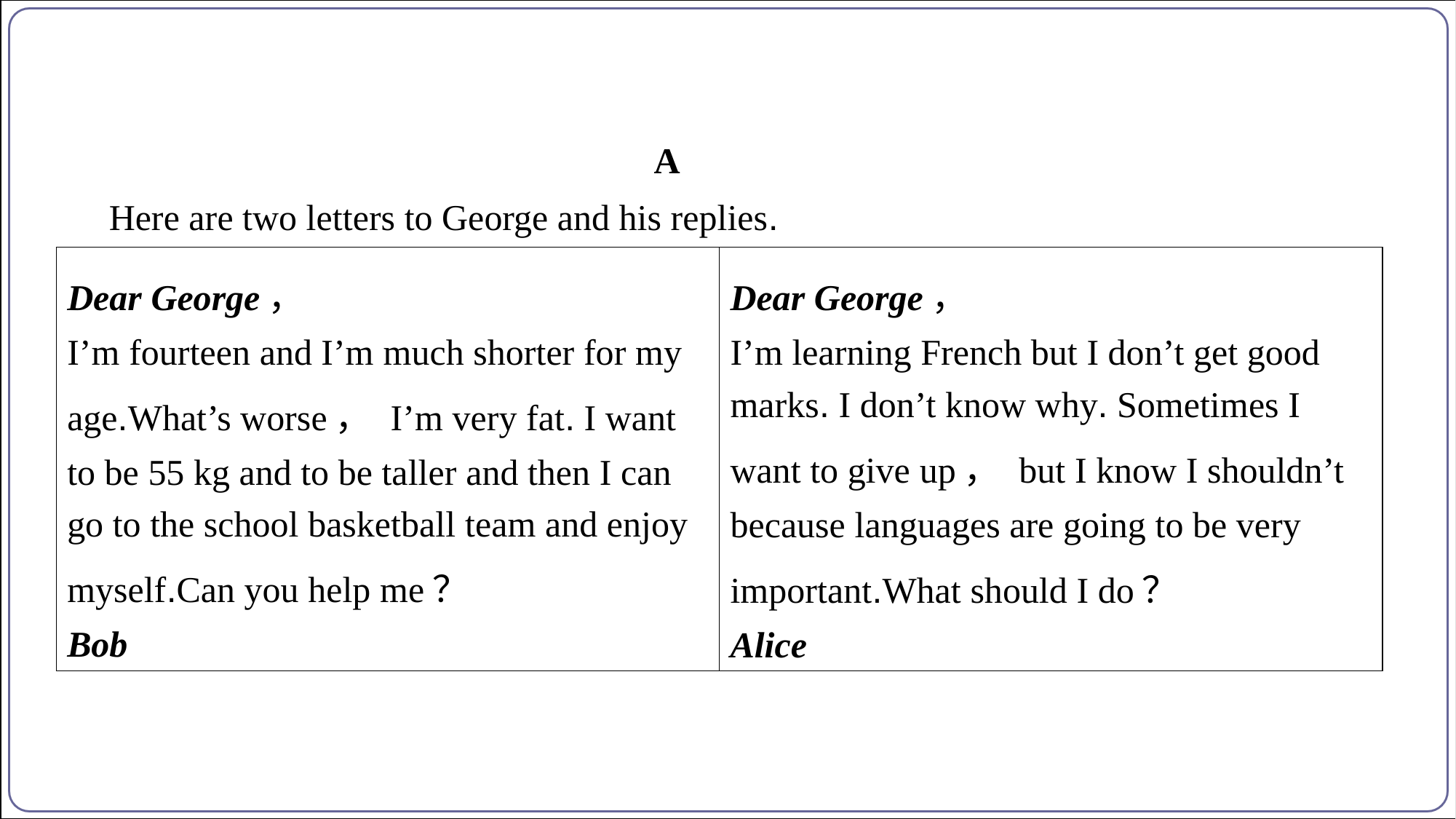

A
　　Here are two letters to George and his replies.
| Dear George， I’m fourteen and I’m much shorter for my age.What’s worse， I’m very fat. I want to be 55 kg and to be taller and then I can go to the school basketball team and enjoy myself.Can you help me？ Bob | Dear George， I’m learning French but I don’t get good marks. I don’t know why. Sometimes I want to give up， but I know I shouldn’t because languages are going to be very important.What should I do？ Alice |
| --- | --- |